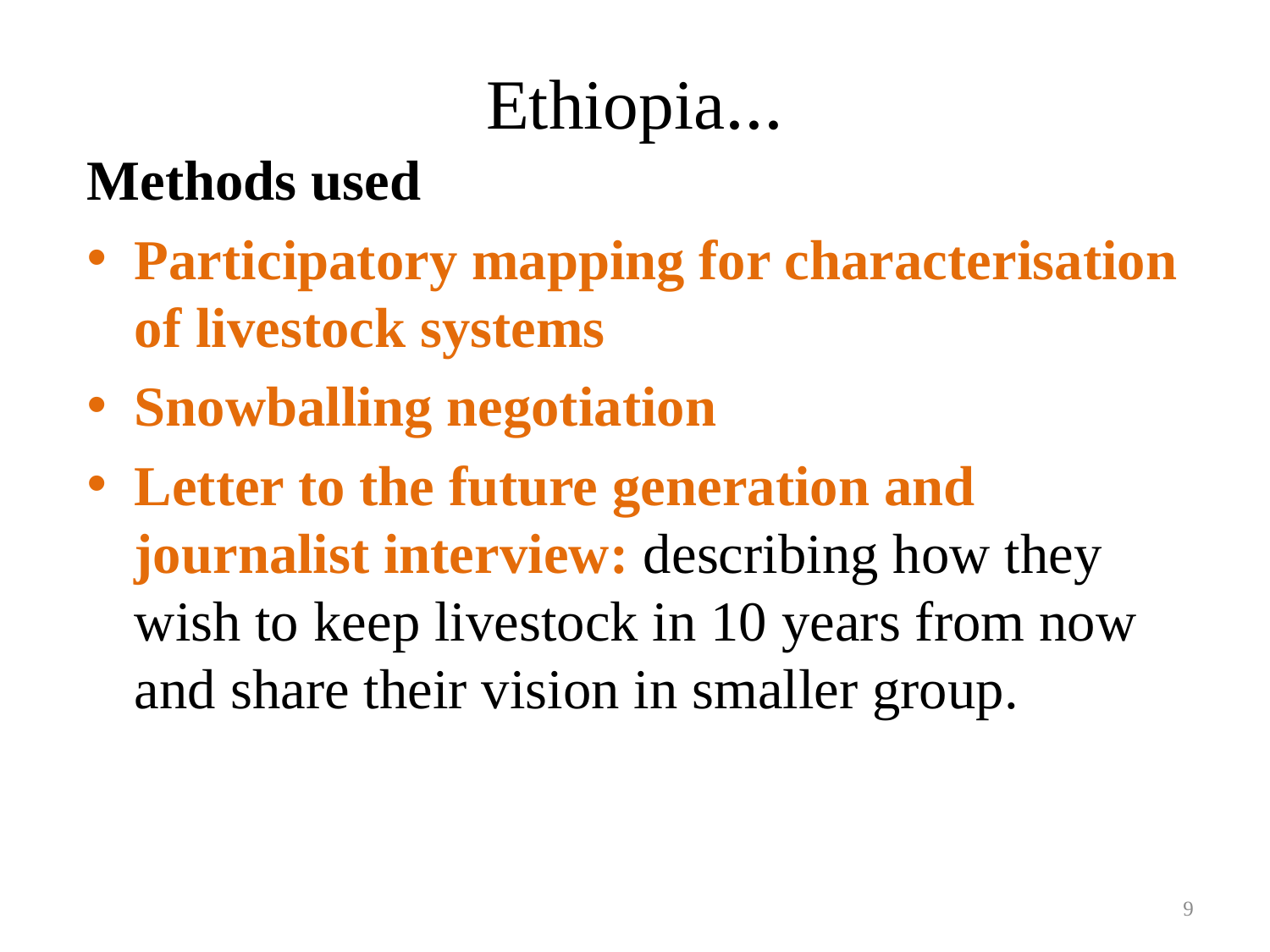

# Ethiopia...
Methods used
Participatory mapping for characterisation of livestock systems
Snowballing negotiation
Letter to the future generation and journalist interview: describing how they wish to keep livestock in 10 years from now and share their vision in smaller group.

9